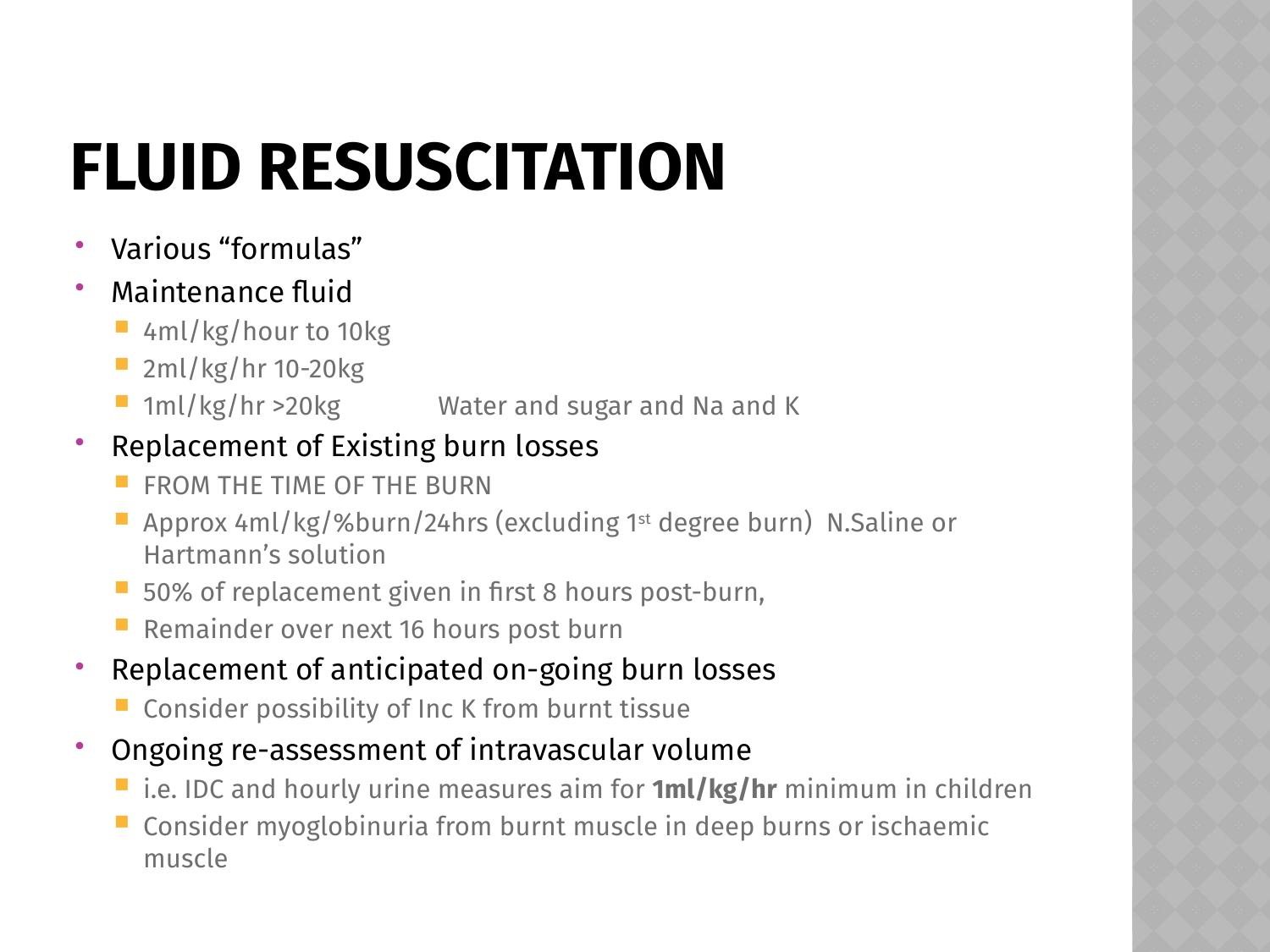

# Fluid Resuscitation
Various “formulas”
Maintenance fluid
4ml/kg/hour to 10kg
2ml/kg/hr 10-20kg
1ml/kg/hr >20kg              Water and sugar and Na and K
Replacement of Existing burn losses
FROM THE TIME OF THE BURN
Approx 4ml/kg/%burn/24hrs (excluding 1st degree burn)  N.Saline or Hartmann’s solution
50% of replacement given in first 8 hours post-burn,
Remainder over next 16 hours post burn
Replacement of anticipated on-going burn losses
Consider possibility of Inc K from burnt tissue
Ongoing re-assessment of intravascular volume
i.e. IDC and hourly urine measures aim for 1ml/kg/hr minimum in children
Consider myoglobinuria from burnt muscle in deep burns or ischaemic muscle